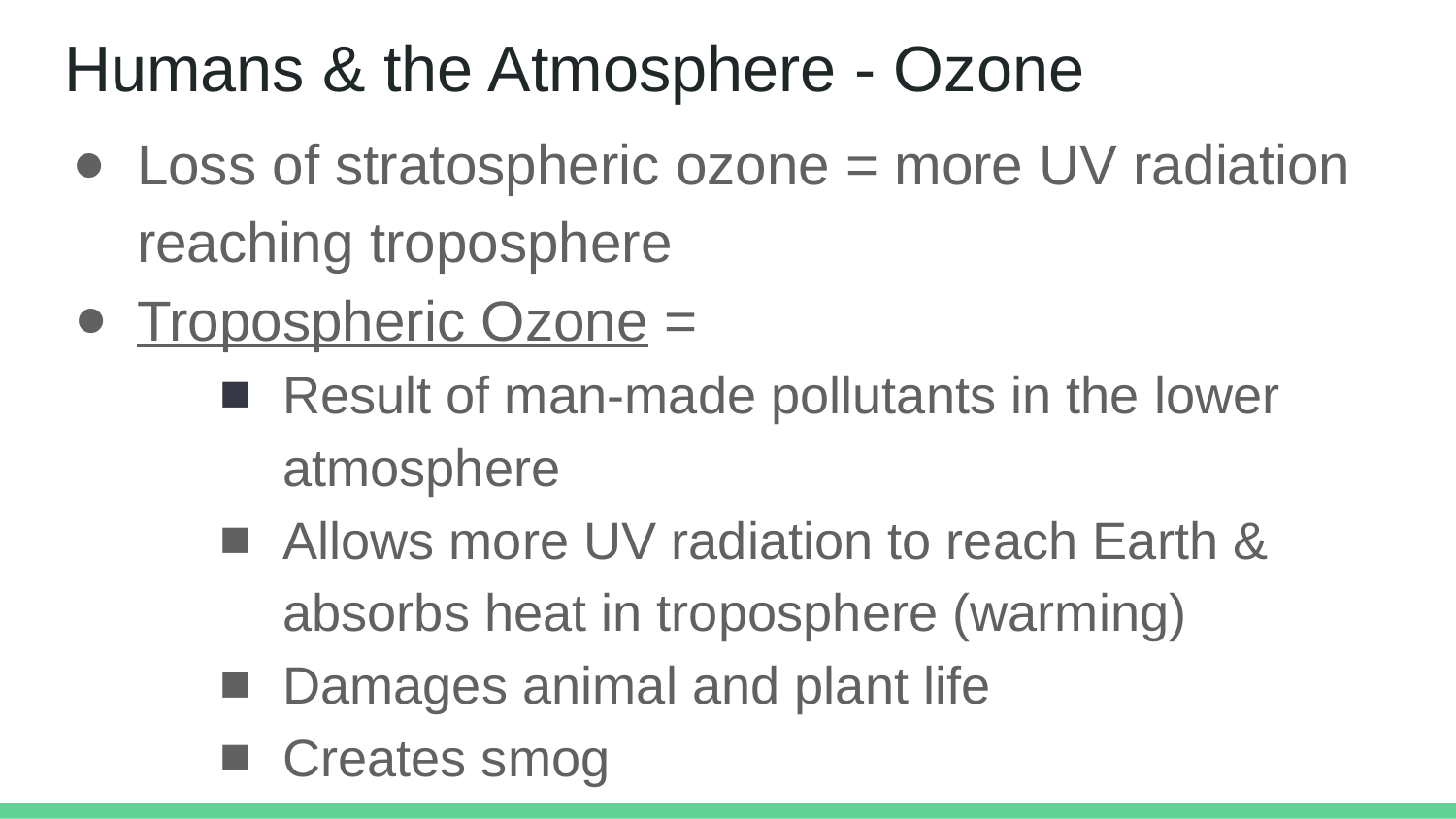

# Humans & the Atmosphere - Ozone

Loss of stratospheric ozone = more UV radiation reaching troposphere
Tropospheric Ozone =
Result of man-made pollutants in the lower atmosphere
Allows more UV radiation to reach Earth & absorbs heat in troposphere (warming)
Damages animal and plant life
Creates smog